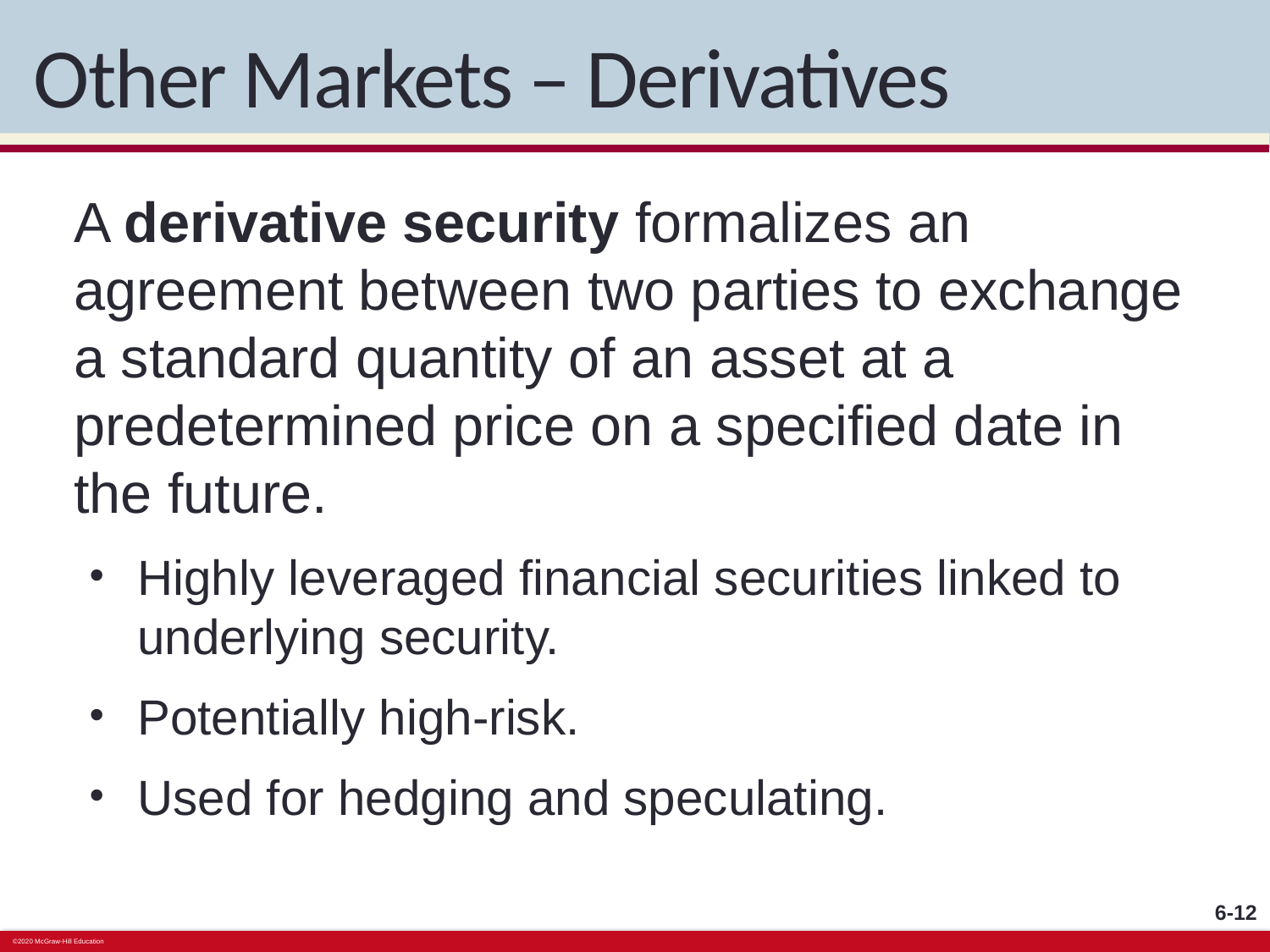

# Other Markets – Derivatives
A derivative security formalizes an agreement between two parties to exchange a standard quantity of an asset at a predetermined price on a specified date in the future.
Highly leveraged financial securities linked to underlying security.
Potentially high-risk.
Used for hedging and speculating.